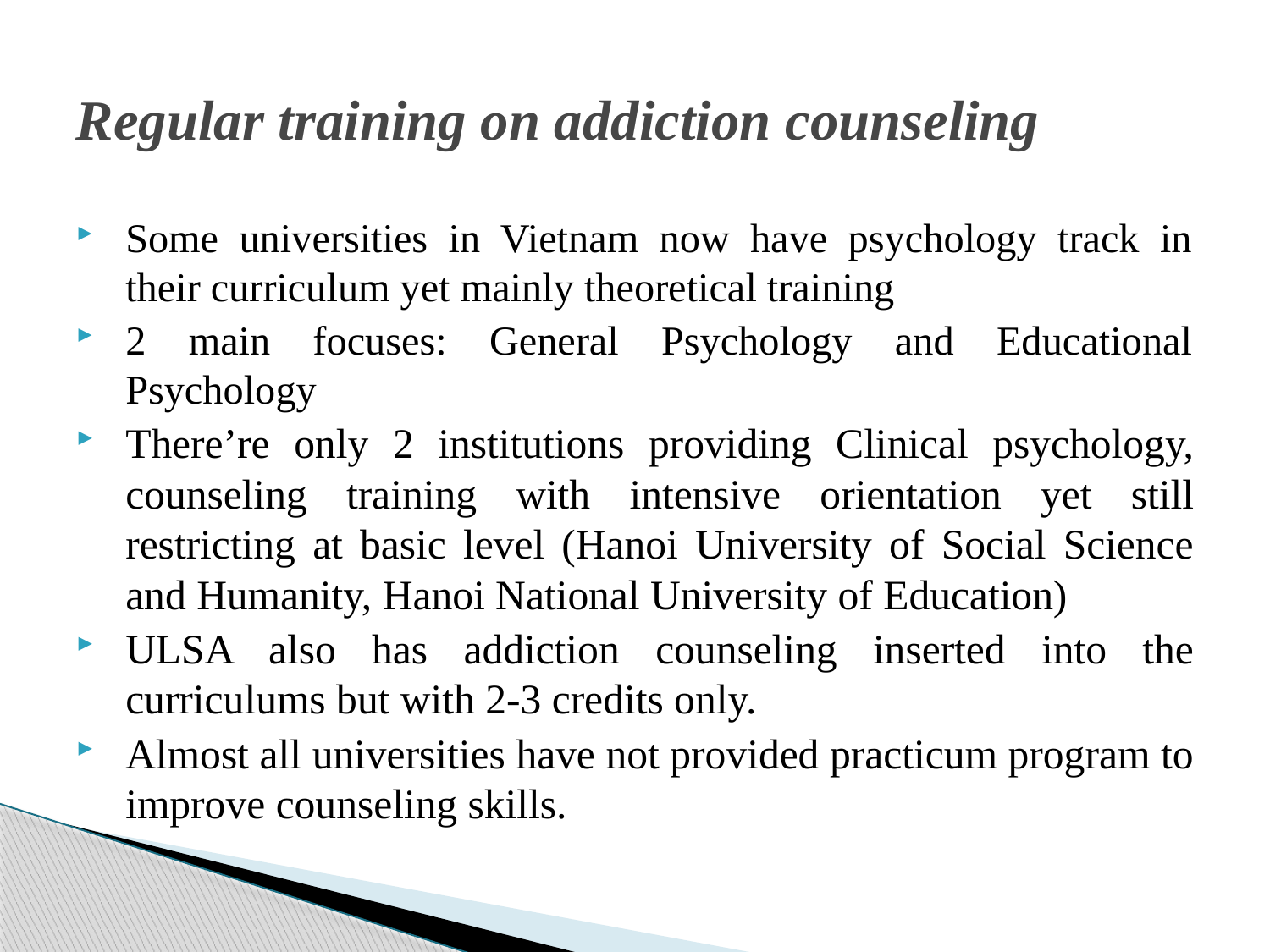

# Regular training on addiction counseling
Some universities in Vietnam now have psychology track in their curriculum yet mainly theoretical training
2 main focuses: General Psychology and Educational Psychology
There’re only 2 institutions providing Clinical psychology, counseling training with intensive orientation yet still restricting at basic level (Hanoi University of Social Science and Humanity, Hanoi National University of Education)
ULSA also has addiction counseling inserted into the curriculums but with 2-3 credits only.
Almost all universities have not provided practicum program to improve counseling skills.